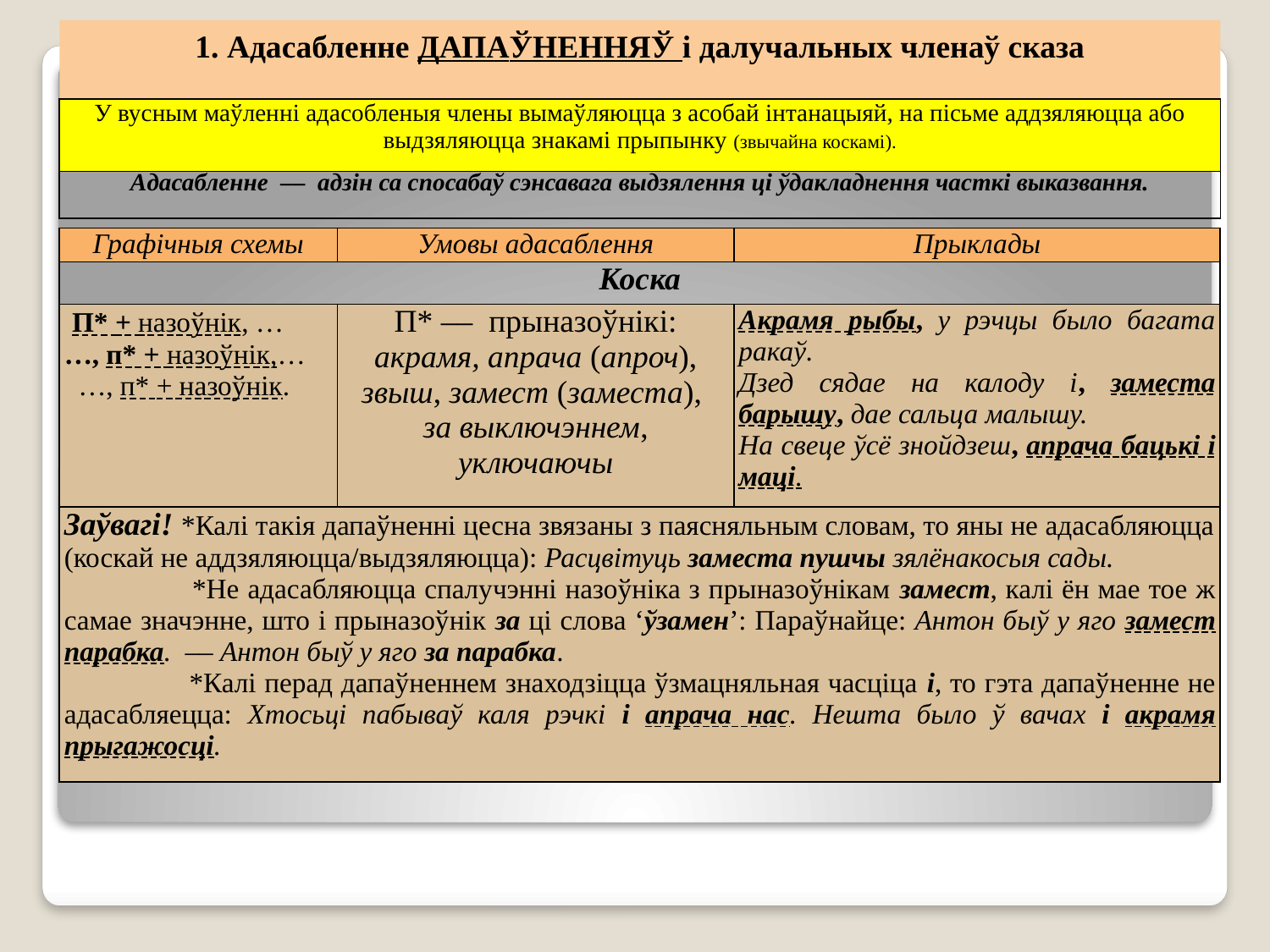

1. Адасабленне ДАПАЎНЕННЯЎ і далучальных членаў сказа

| У вусным маўленні адасобленыя члены вымаўляюцца з асобай інтанацыяй, на пісьме аддзяляюцца або выдзяляюцца знакамі прыпынку (звычайна коскамі). |
| --- |
| Адасабленне –– адзін са спосабаў сэнсавага выдзялення ці ўдакладнення часткі выказвання. |
| --- |
| Графічныя схемы | Умовы адасаблення | Прыклады |
| --- | --- | --- |
| Коска |  |  |
| П\* + назоўнік, … …, п\* + назоўнік,… …, п\* + назоўнік. | П\* –– прыназоўнікі: акрамя, апрача (апроч), звыш, замест (заместа), за выключэннем, уключаючы | Акрамя рыбы, у рэчцы было багата ракаў. Дзед сядае на калоду і, заместа барышу, дае сальца малышу. На свеце ўсё знойдзеш, апрача бацькі і маці. |
| Заўвагі! \*Калі такія дапаўненні цесна звязаны з паясняльным словам, то яны не адасабляюцца (коскай не аддзяляюцца/выдзяляюцца): Расцвітуць заместа пушчы зялёнакосыя сады. \*Не адасабляюцца спалучэнні назоўніка з прыназоўнікам замест, калі ён мае тое ж самае значэнне, што і прыназоўнік за ці слова ‘ўзамен’: Параўнайце: Антон быў у яго замест парабка. –– Антон быў у яго за парабка. \*Калі перад дапаўненнем знаходзіцца ўзмацняльная часціца і, то гэта дапаўненне не адасабляецца: Хтосьці пабываў каля рэчкі і апрача нас. Нешта было ў вачах і акрамя прыгажосці. |  |  |